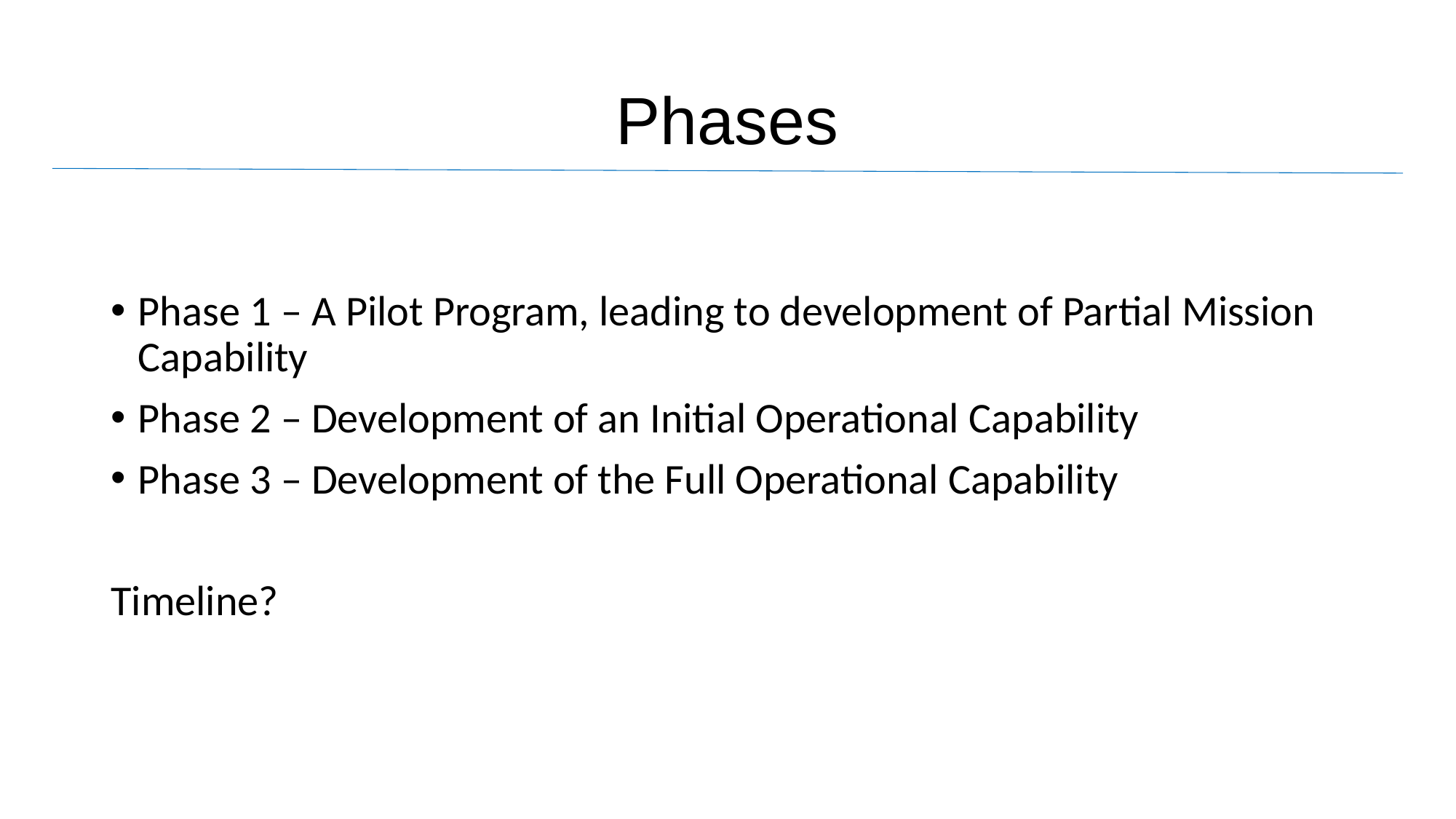

# Phases

Phase 1 – A Pilot Program, leading to development of Partial Mission Capability
Phase 2 – Development of an Initial Operational Capability
Phase 3 – Development of the Full Operational Capability

Timeline?